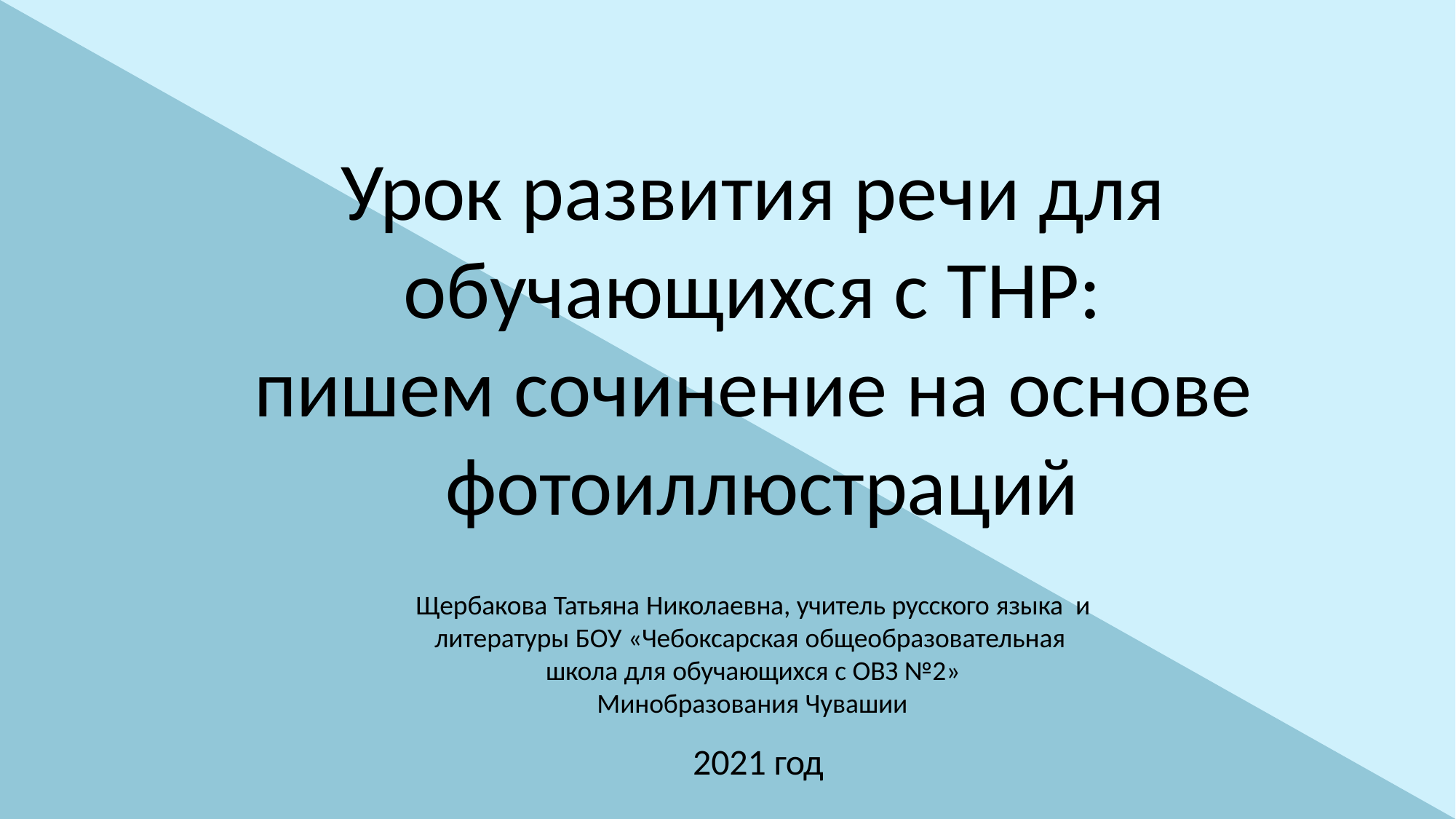

# Урок развития речи для обучающихся с ТНР:
пишем сочинение на основе  фотоиллюстраций
Щербакова Татьяна Николаевна, учитель русского языка  и литературы БОУ «Чебоксарская общеобразовательная  школа для обучающихся с ОВЗ №2»
Минобразования Чувашии
2021 год